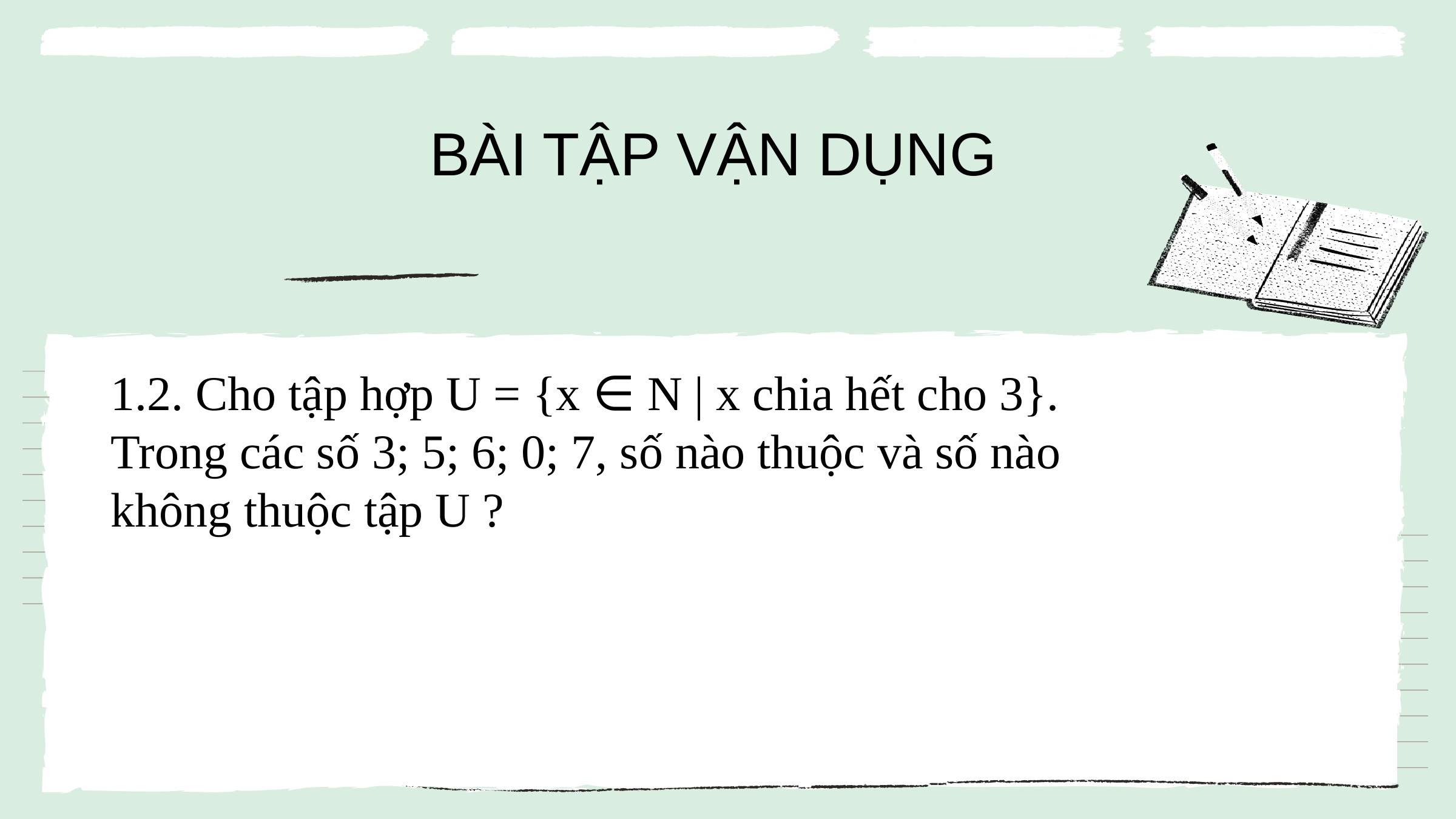

BÀI TẬP VẬN DỤNG
1.2. Cho tập hợp U = {x ∈ N | x chia hết cho 3}. Trong các số 3; 5; 6; 0; 7, số nào thuộc và số nào không thuộc tập U ?